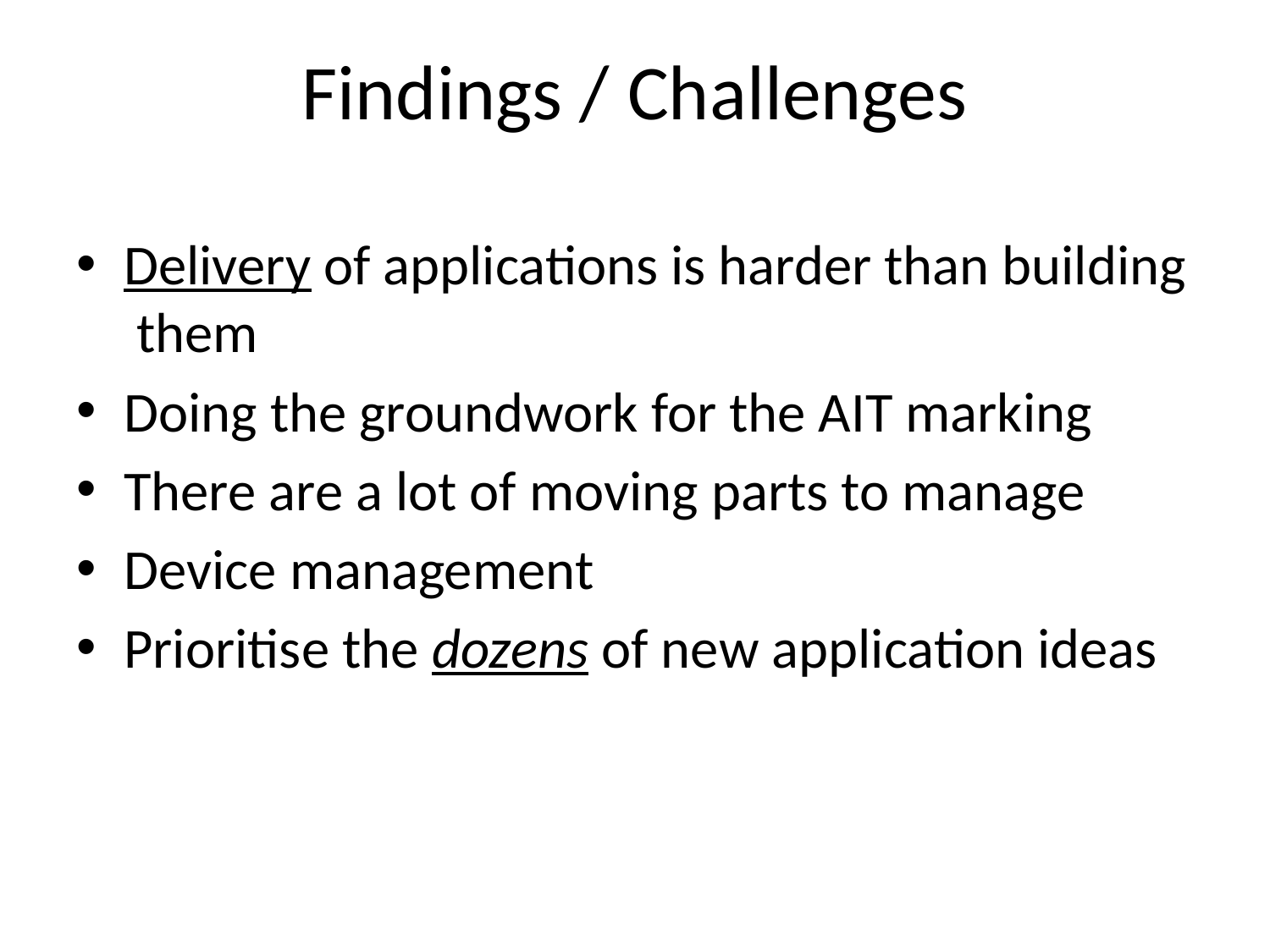

# Findings / Challenges
Delivery of applications is harder than building  them
Doing the groundwork for the AIT marking
There are a lot of moving parts to manage
Device management
Prioritise the dozens of new application ideas